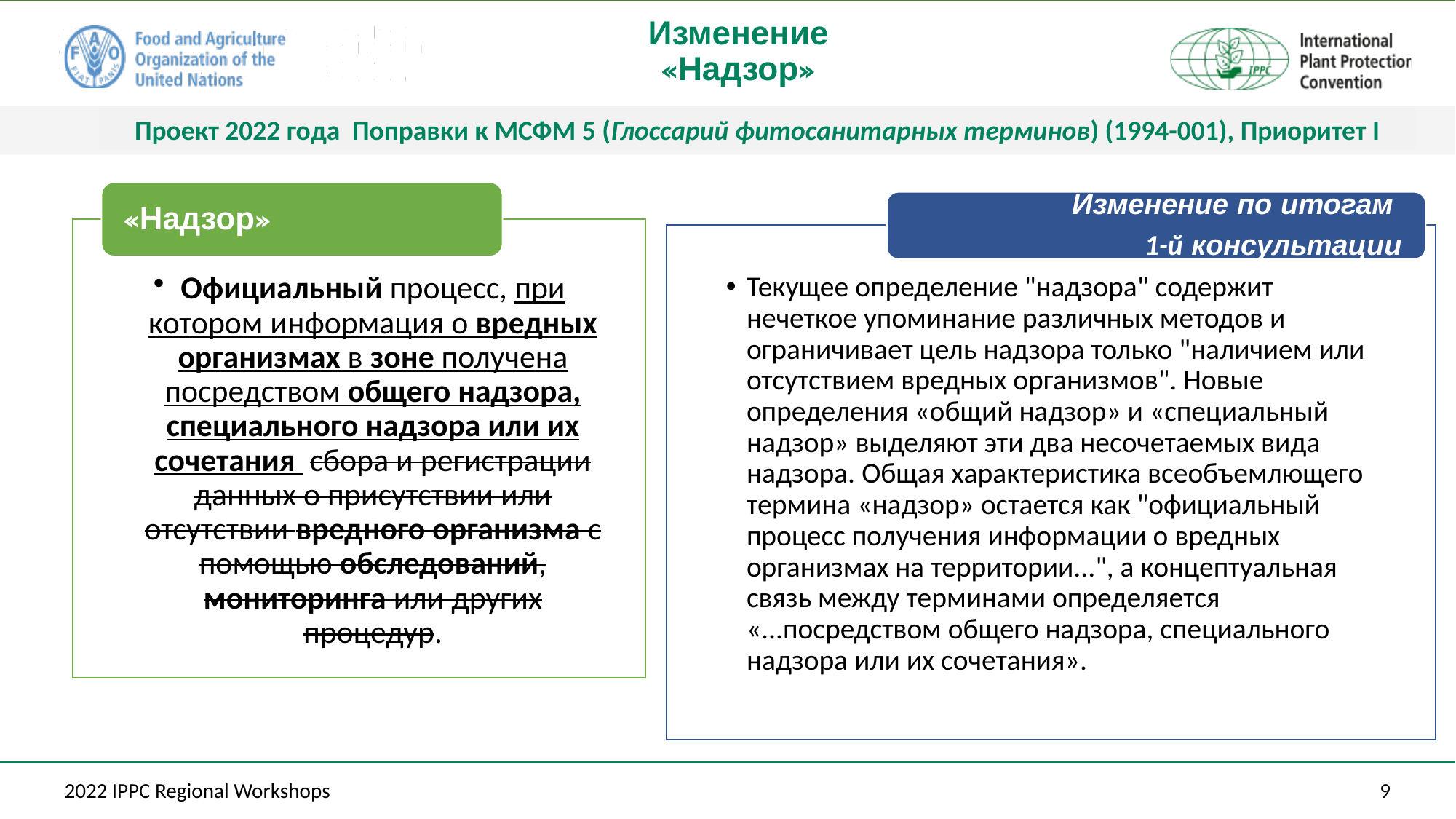

# Изменение «Надзор»
Проект 2022 года  Поправки к МСФМ 5 (Глоссарий фитосанитарных терминов) (1994-001), Приоритет I
Текущее определение "надзора" содержит нечеткое упоминание различных методов и ограничивает цель надзора только "наличием или отсутствием вредных организмов". Новые определения «общий надзор» и «специальный надзор» выделяют эти два несочетаемых вида надзора. Общая характеристика всеобъемлющего термина «надзор» остается как "официальный процесс получения информации о вредных организмах на территории...", а концептуальная связь между терминами определяется «...посредством общего надзора, специального надзора или их сочетания».

Изменение по итогам
1-й консультации
Официальный процесс, при котором информация о вредных организмах в зоне получена посредством общего надзора, специального надзора или их сочетания  сбора и регистрации данных о присутствии или отсутствии вредного организма с помощью обследований, мониторинга или других процедур.
«Надзор»